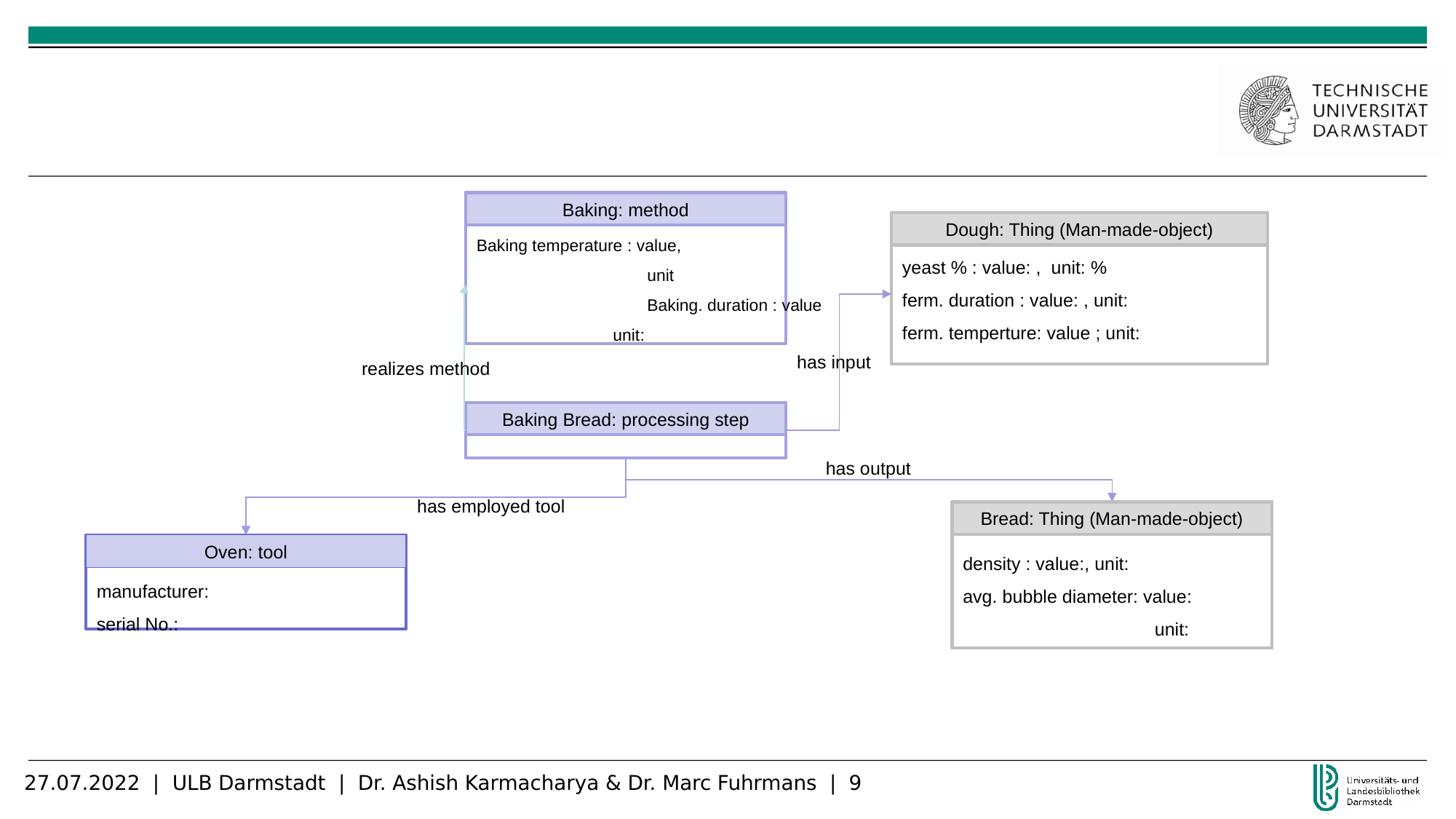

Baking: method
Baking temperature : value,
unit
Baking. duration : value
unit:
Dough: Thing (Man-made-object)

yeast % : value: ,  unit: %
ferm. duration : value: , unit:
ferm. temperture: value ; unit:
has input
realizes method
Baking Bread: processing step

has output
has employed tool
Bread: Thing (Man-made-object)

Oven: tool
manufacturer:
serial No.:
density : value:, unit:
avg. bubble diameter: value:
unit: